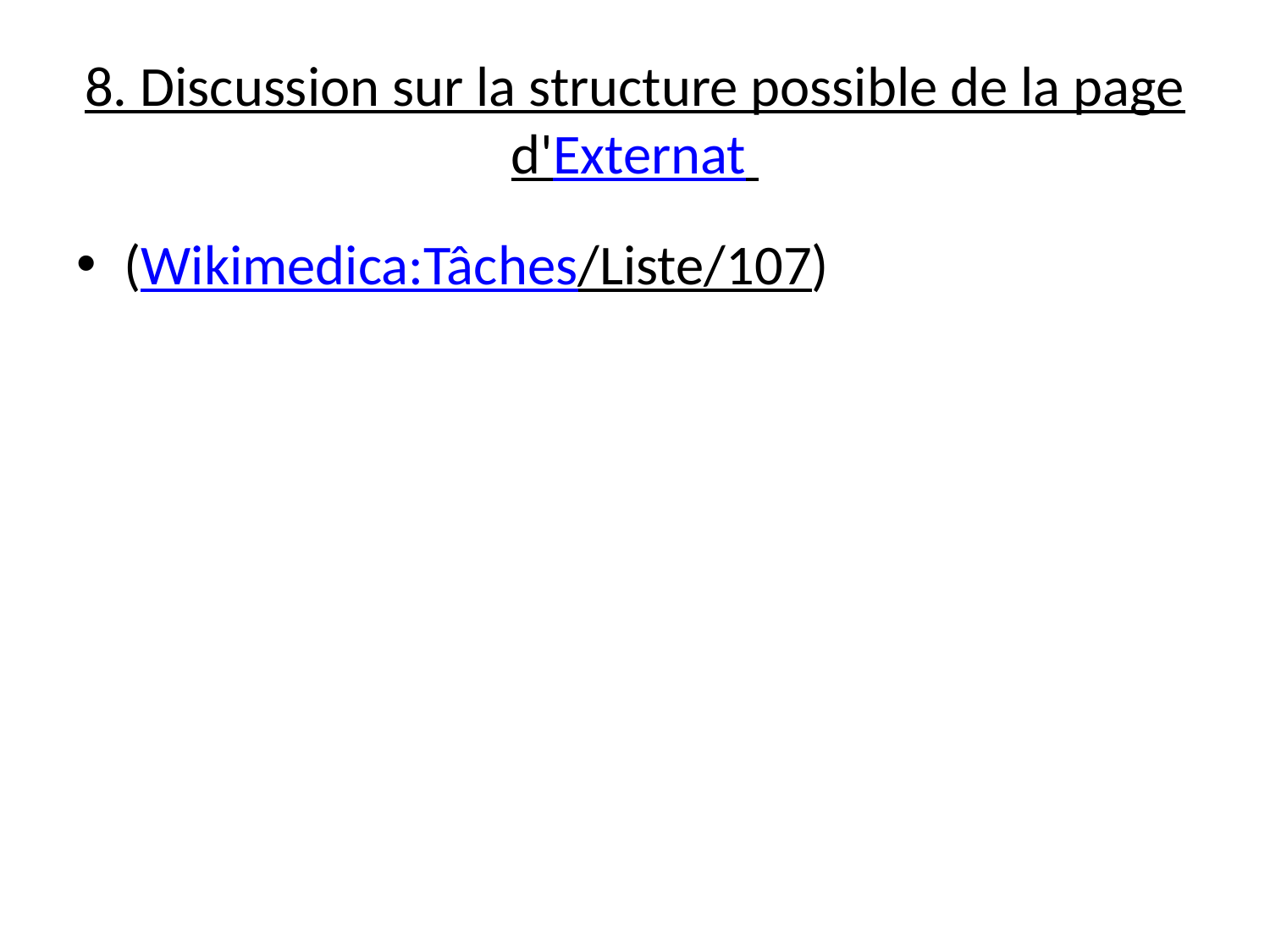

# 8. Discussion sur la structure possible de la page d'Externat
(Wikimedica:Tâches/Liste/107)